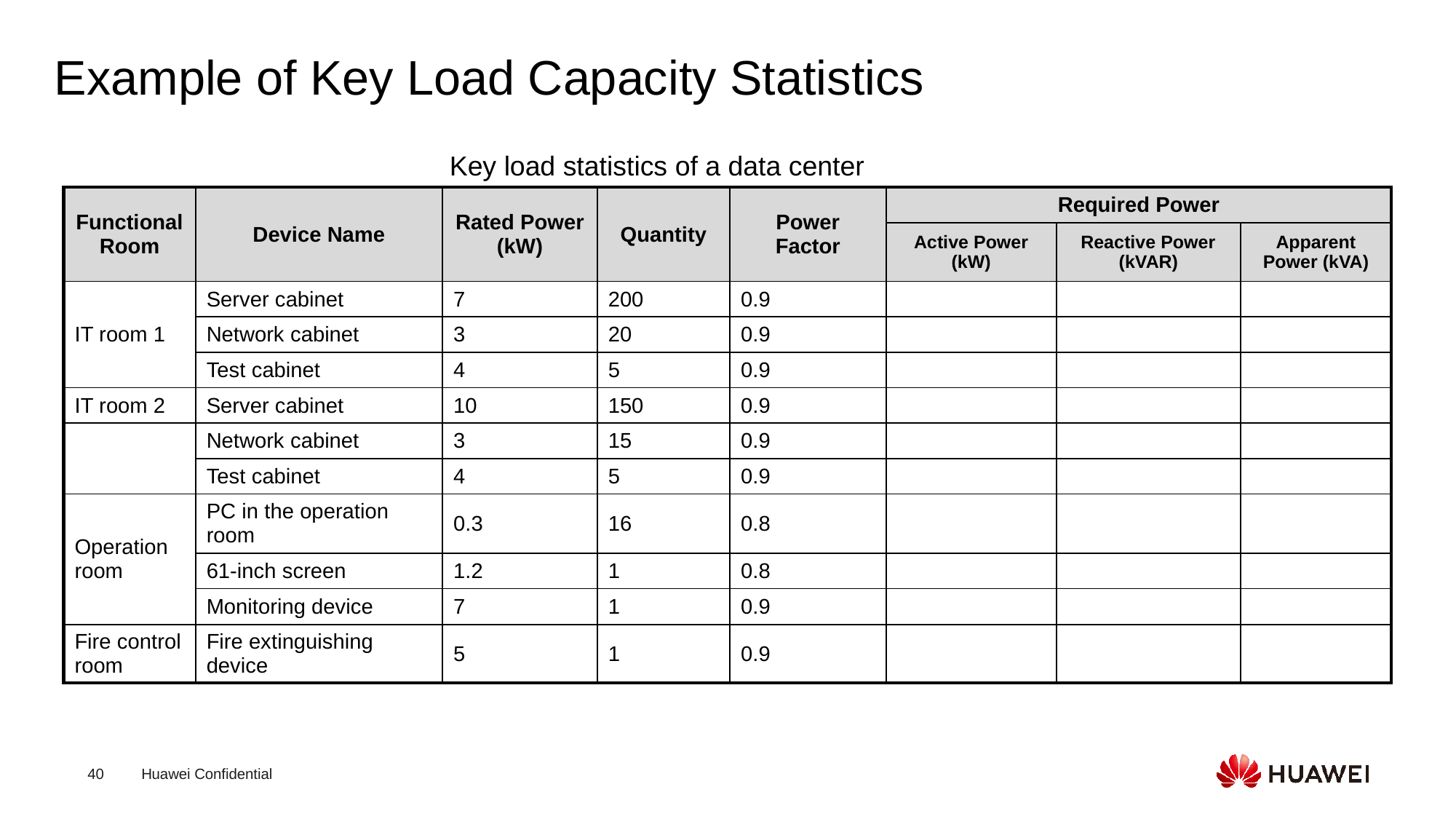

# Example of Key Load Capacity Statistics
Key load statistics of a data center
| Functional Room | Device Name | Rated Power (kW) | Quantity | Power Factor | Required Power |  |  |
| --- | --- | --- | --- | --- | --- | --- | --- |
|  |  |  |  |  | Active Power (kW) | Reactive Power (kVAR) | Apparent Power (kVA) |
| IT room 1 | Server cabinet | 7 | 200 | 0.9 |  |  |  |
|  | Network cabinet | 3 | 20 | 0.9 |  |  |  |
|  | Test cabinet | 4 | 5 | 0.9 |  |  |  |
| IT room 2 | Server cabinet | 10 | 150 | 0.9 |  |  |  |
|  | Network cabinet | 3 | 15 | 0.9 |  |  |  |
|  | Test cabinet | 4 | 5 | 0.9 |  |  |  |
| Operation room | PC in the operation room | 0.3 | 16 | 0.8 |  |  |  |
|  | 61-inch screen | 1.2 | 1 | 0.8 |  |  |  |
|  | Monitoring device | 7 | 1 | 0.9 |  |  |  |
| Fire control room | Fire extinguishing device | 5 | 1 | 0.9 |  |  |  |